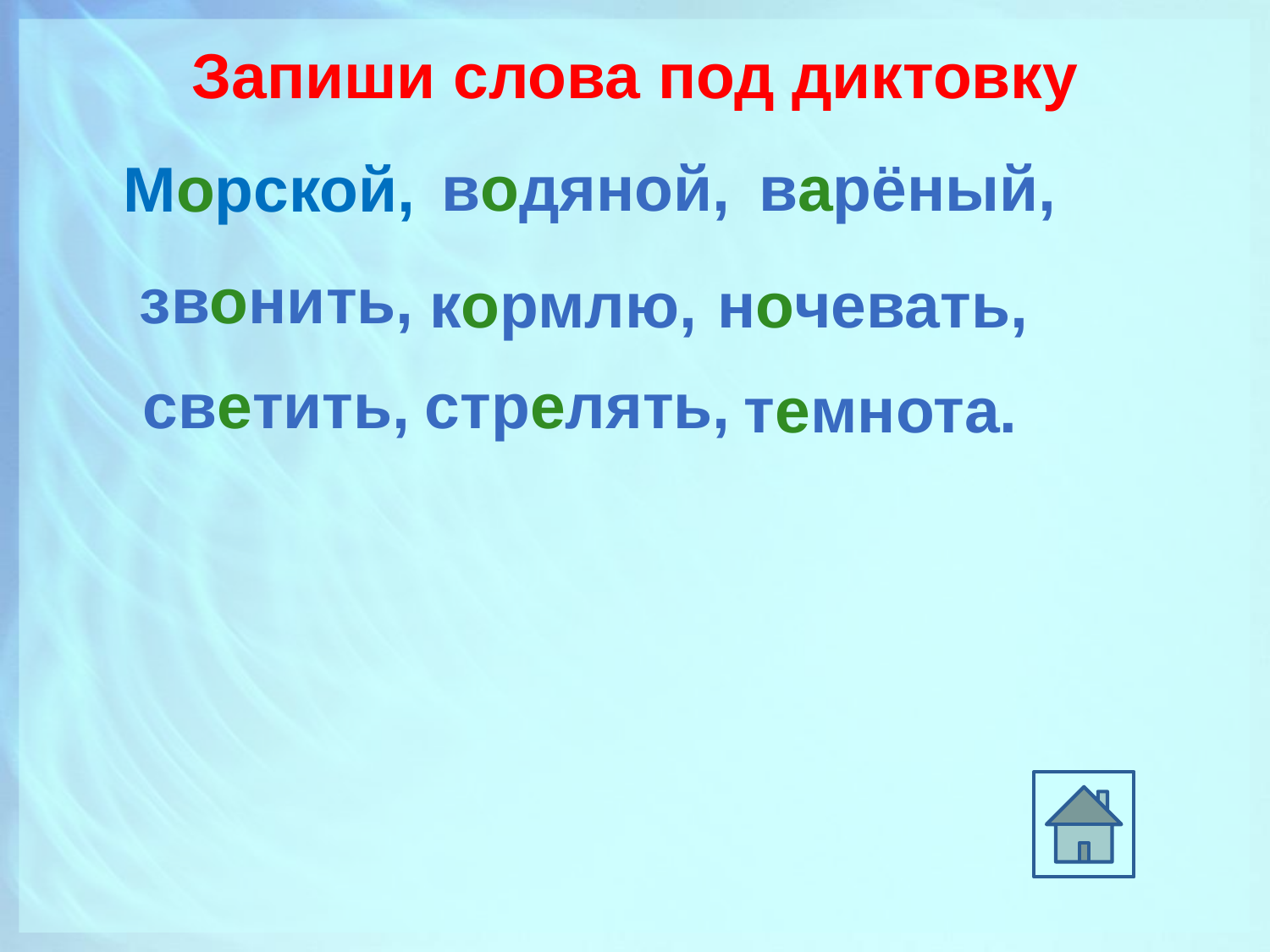

Запиши слова под диктовку
водяной,
варёный,
Морской,
звонить,
кормлю,
ночевать,
светить,
стрелять,
темнота.